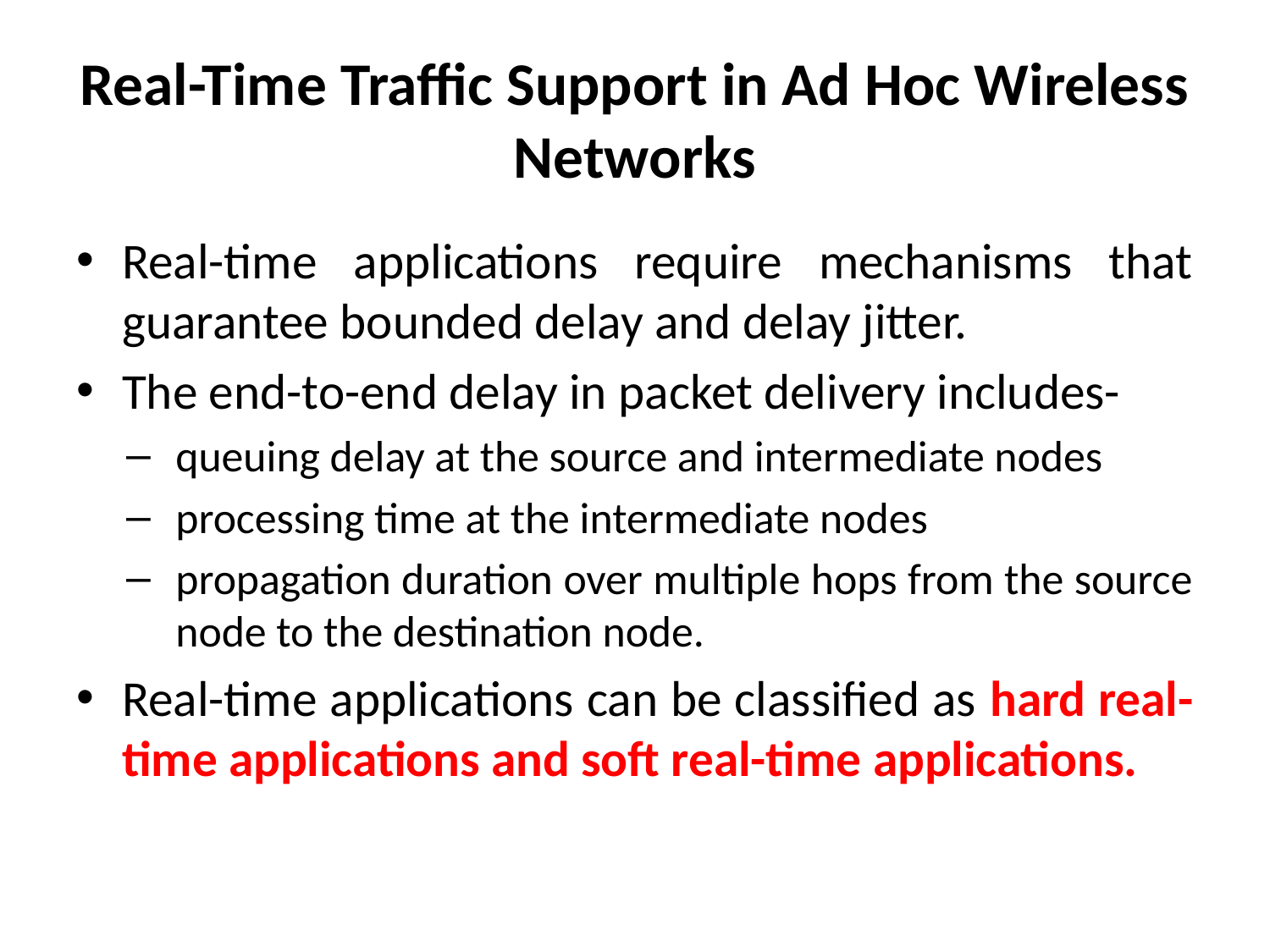

# Real-Time Traffic Support in Ad Hoc Wireless Networks
Real-time applications require mechanisms that guarantee bounded delay and delay jitter.
The end-to-end delay in packet delivery includes-
queuing delay at the source and intermediate nodes
processing time at the intermediate nodes
propagation duration over multiple hops from the source node to the destination node.
Real-time applications can be classified as hard real-time applications and soft real-time applications.